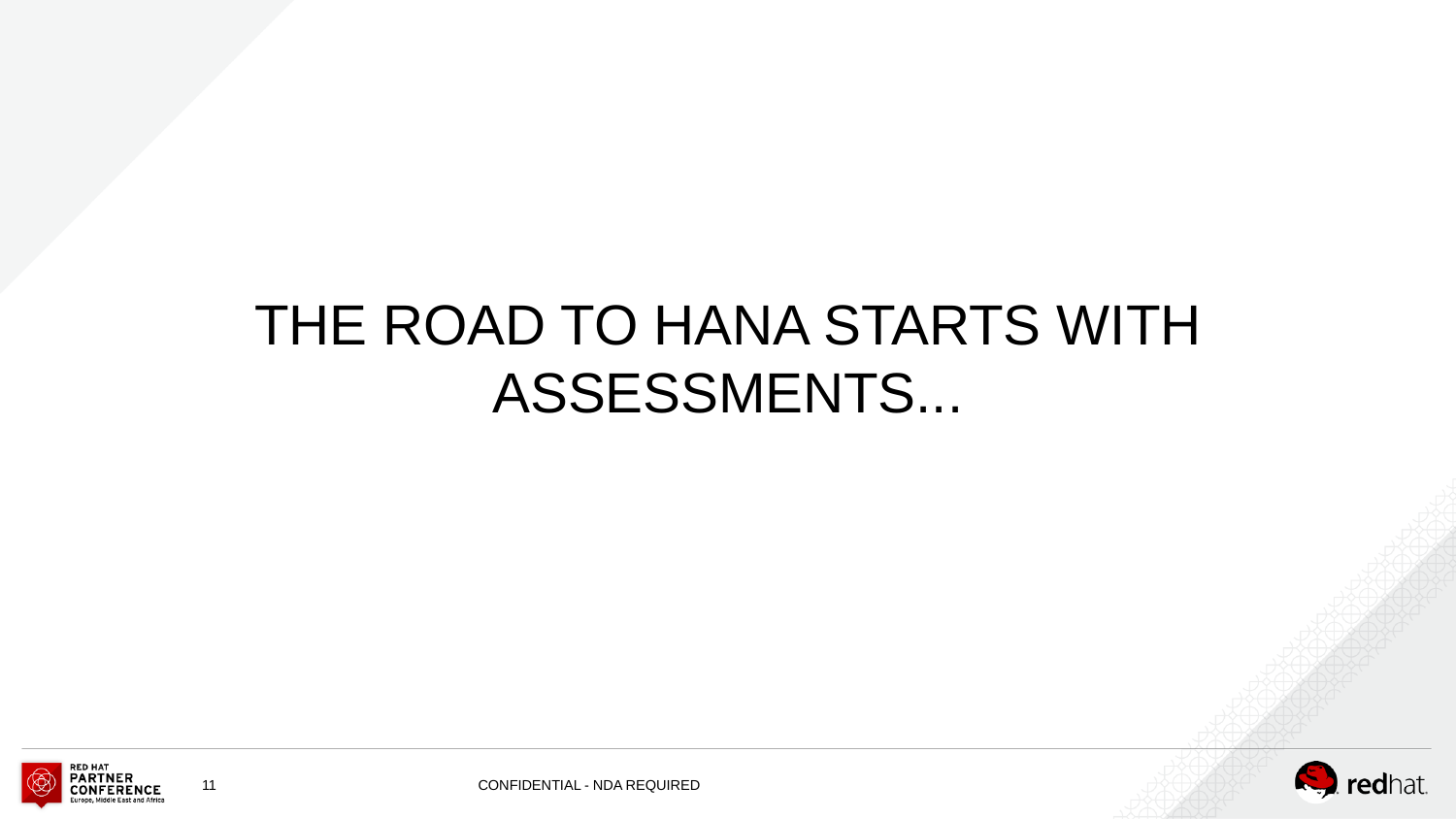

# THE ROAD TO HANA STARTS WITH ASSESSMENTS...
11
CONFIDENTIAL - NDA REQUIRED